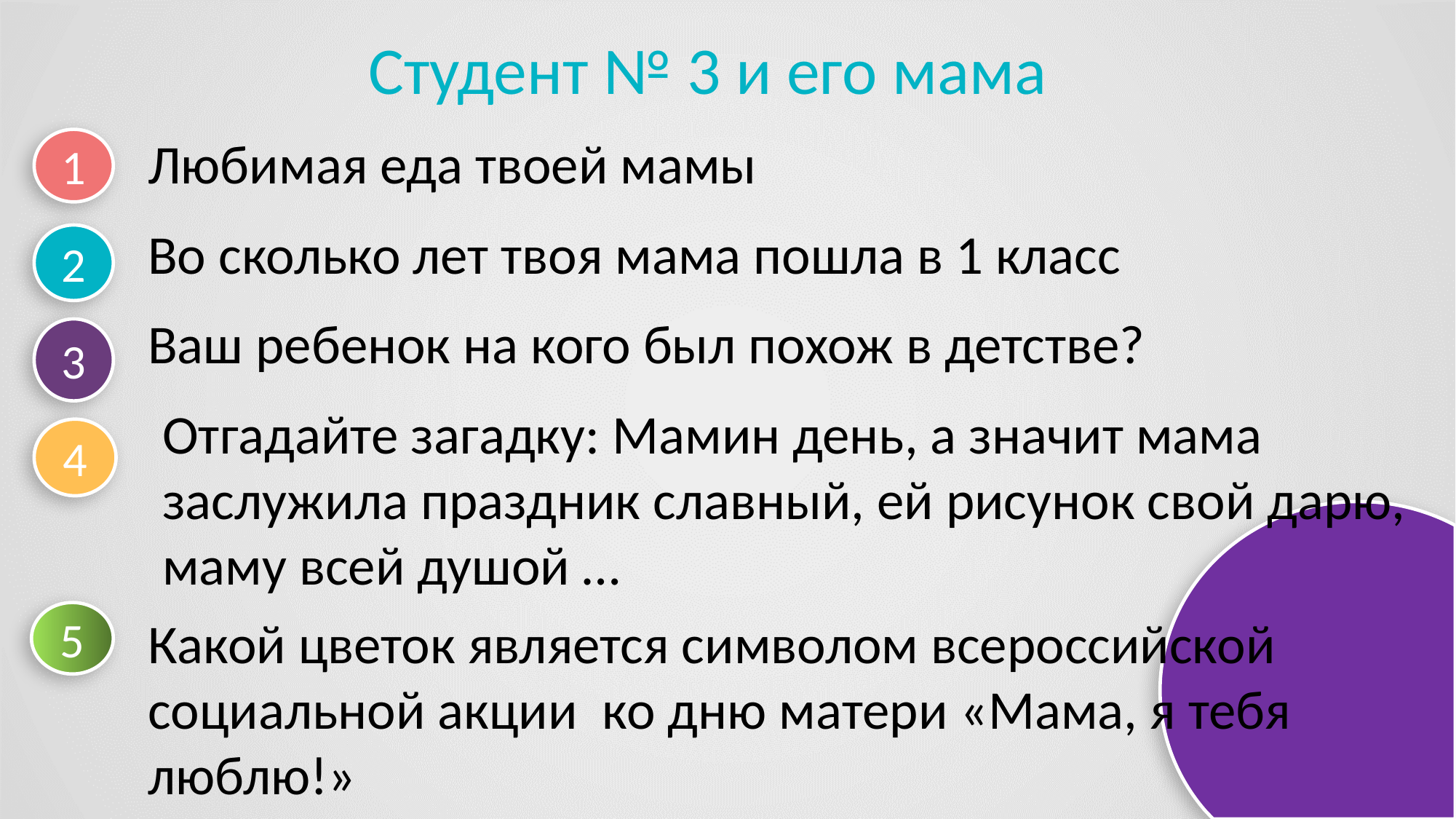

Студент № 3 и его мама
Любимая еда твоей мамы
1
Во сколько лет твоя мама пошла в 1 класс
2
Ваш ребенок на кого был похож в детстве?
3
Отгадайте загадку: Мамин день, а значит мама заслужила праздник славный, ей рисунок свой дарю, маму всей душой …
4

5
Какой цветок является символом всероссийской социальной акции  ко дню матери «Мама, я тебя люблю!»